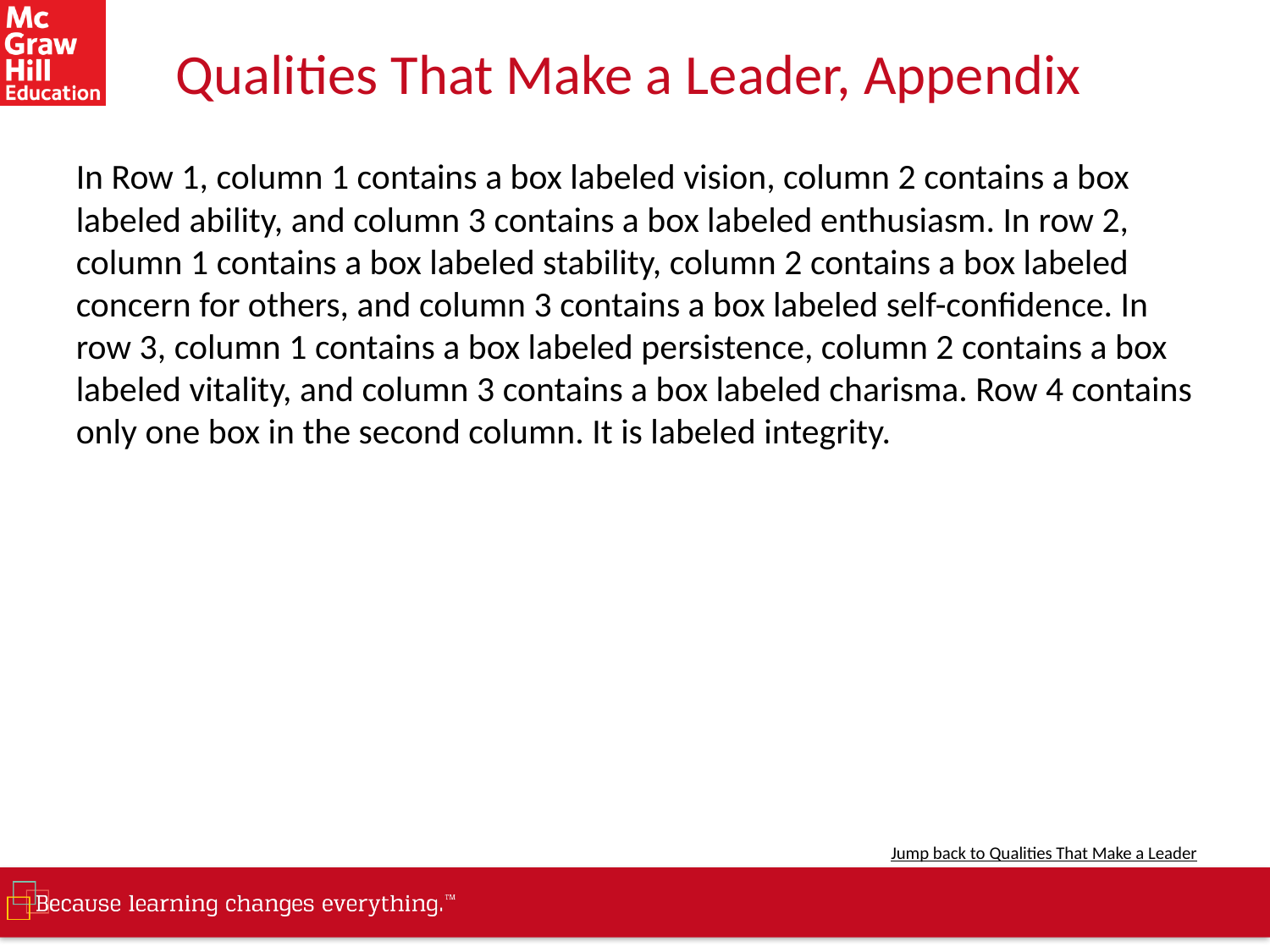

# Qualities That Make a Leader, Appendix
In Row 1, column 1 contains a box labeled vision, column 2 contains a box labeled ability, and column 3 contains a box labeled enthusiasm. In row 2, column 1 contains a box labeled stability, column 2 contains a box labeled concern for others, and column 3 contains a box labeled self-confidence. In row 3, column 1 contains a box labeled persistence, column 2 contains a box labeled vitality, and column 3 contains a box labeled charisma. Row 4 contains only one box in the second column. It is labeled integrity.
Jump back to Qualities That Make a Leader